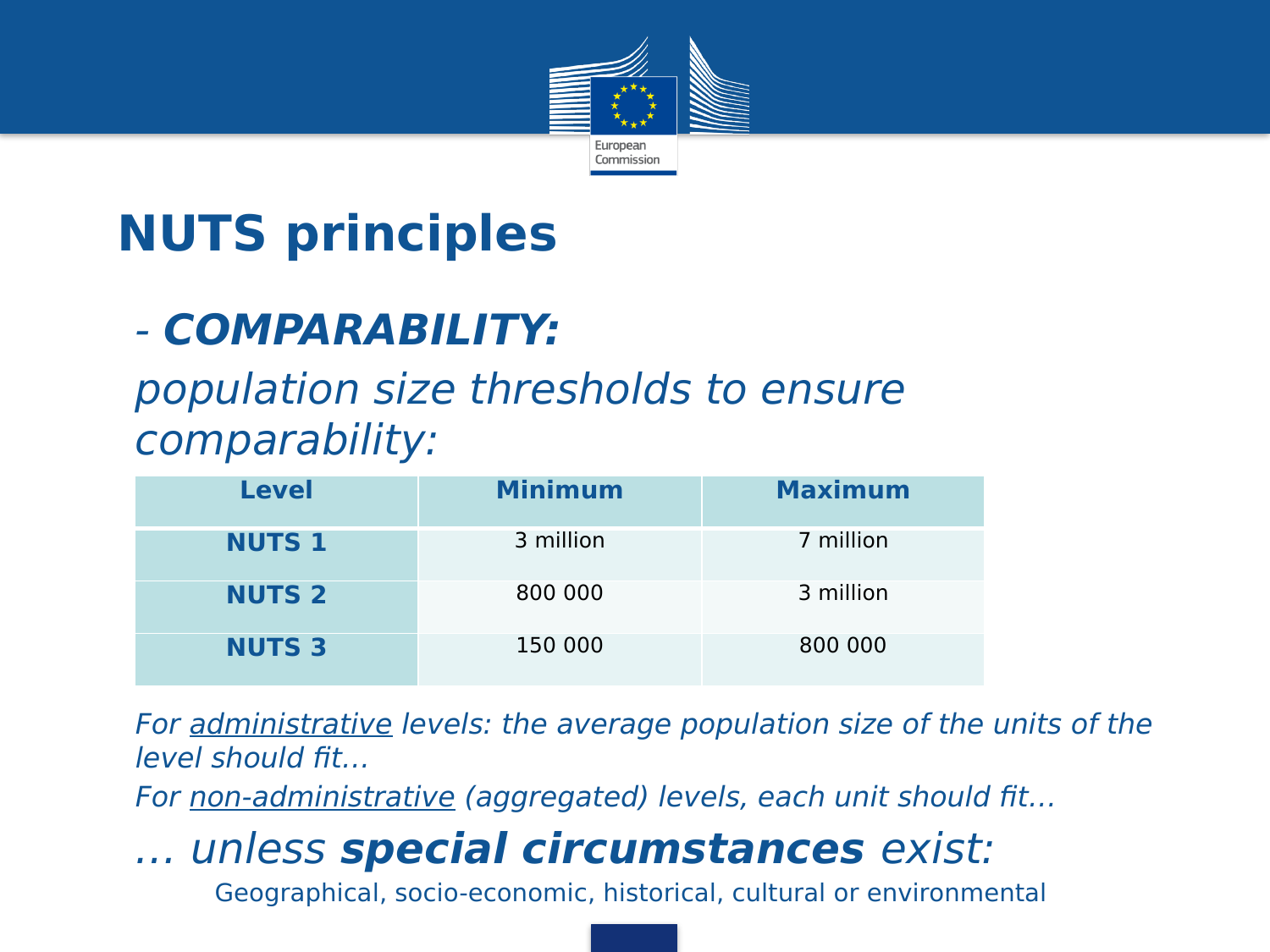

# NUTS principles
- COMPARABILITY:
population size thresholds to ensure comparability:

For administrative levels: the average population size of the units of the level should fit…
For non-administrative (aggregated) levels, each unit should fit…
… unless special circumstances exist:
Geographical, socio-economic, historical, cultural or environmental
| Level | Minimum | Maximum |
| --- | --- | --- |
| NUTS 1 | 3 million | 7 million |
| NUTS 2 | 800 000 | 3 million |
| NUTS 3 | 150 000 | 800 000 |